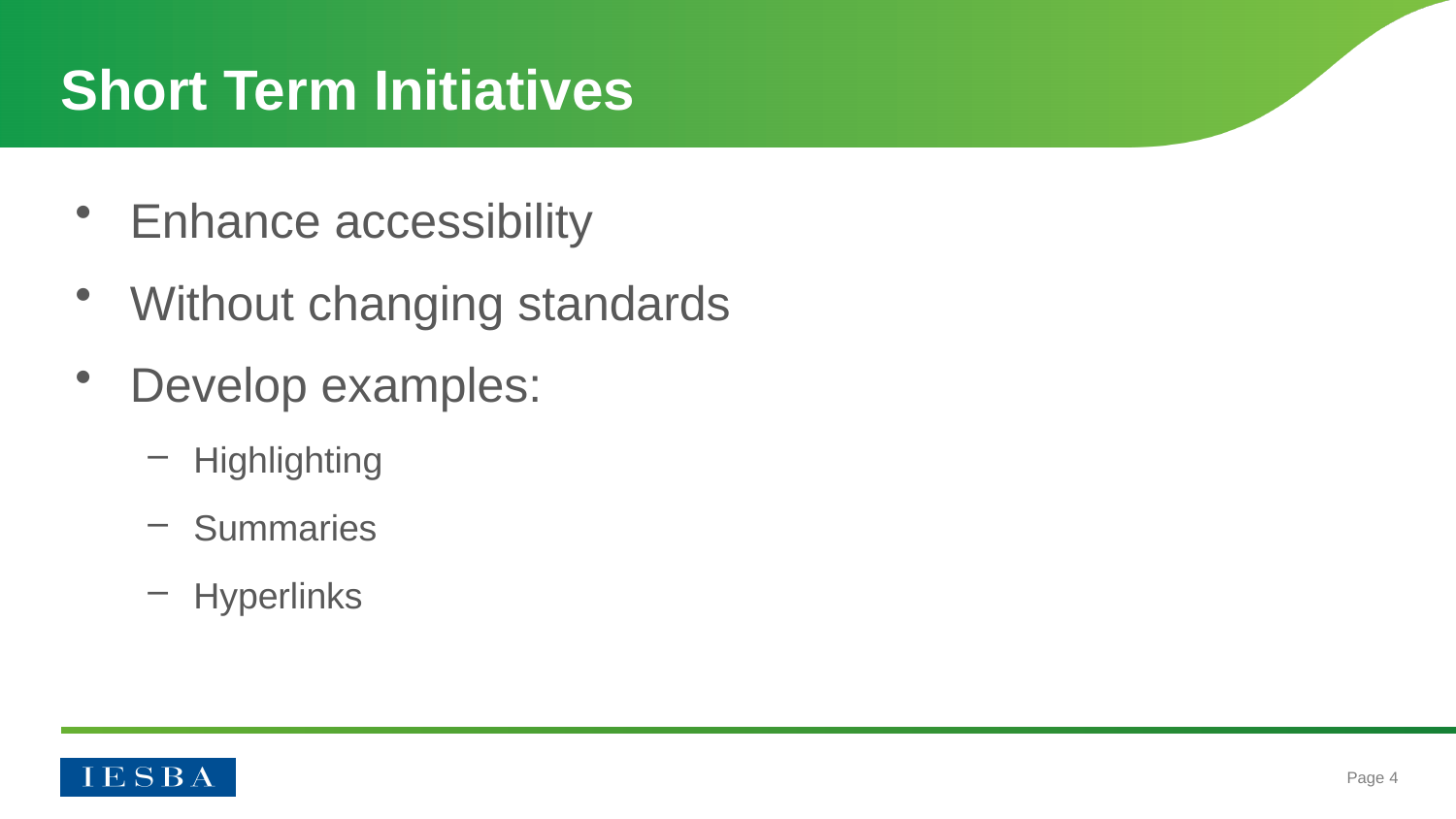

# Short Term Initiatives
Enhance accessibility
Without changing standards
Develop examples:
Highlighting
Summaries
Hyperlinks